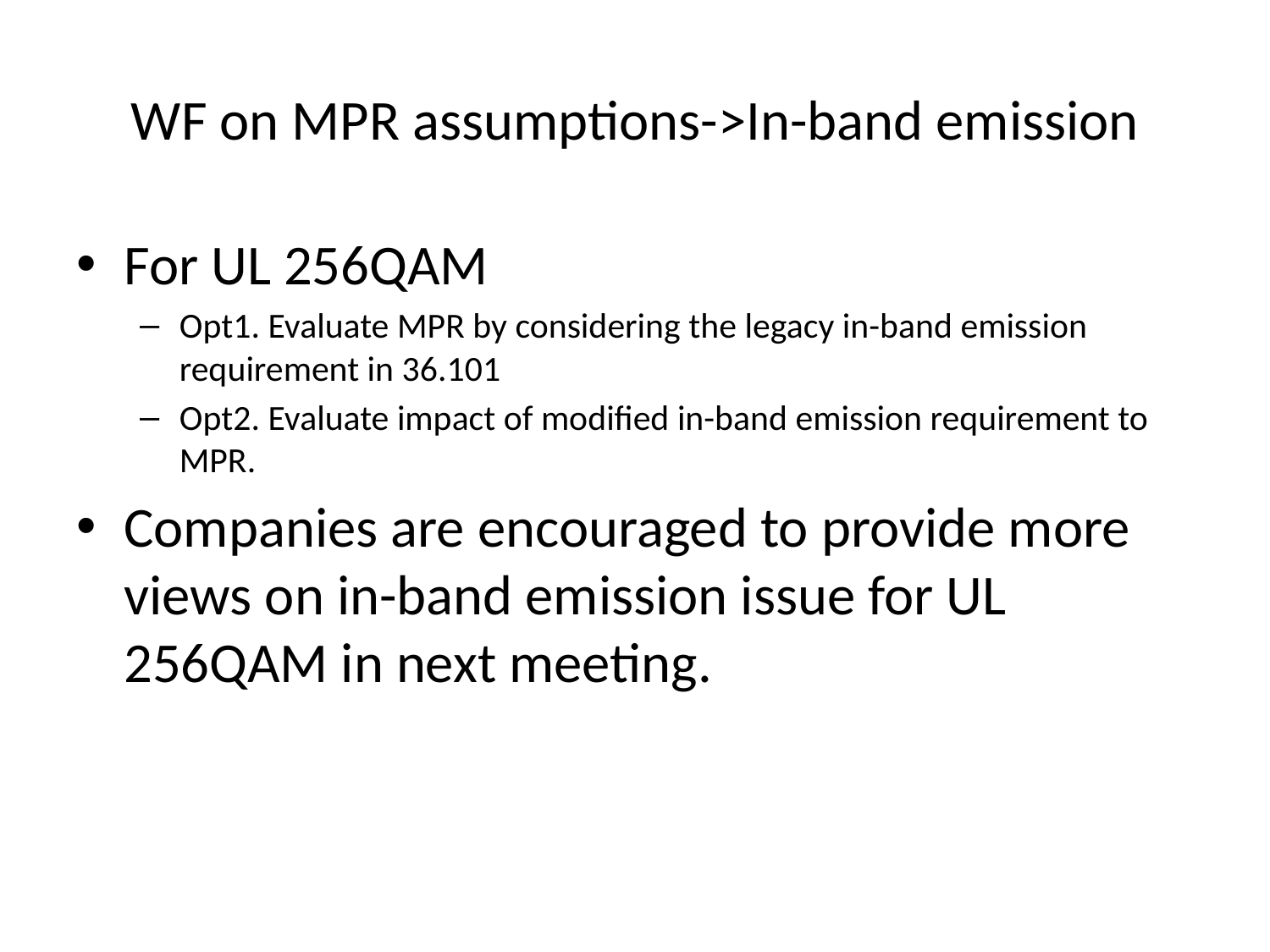

# WF on MPR assumptions->In-band emission
For UL 256QAM
Opt1. Evaluate MPR by considering the legacy in-band emission requirement in 36.101
Opt2. Evaluate impact of modified in-band emission requirement to MPR.
Companies are encouraged to provide more views on in-band emission issue for UL 256QAM in next meeting.